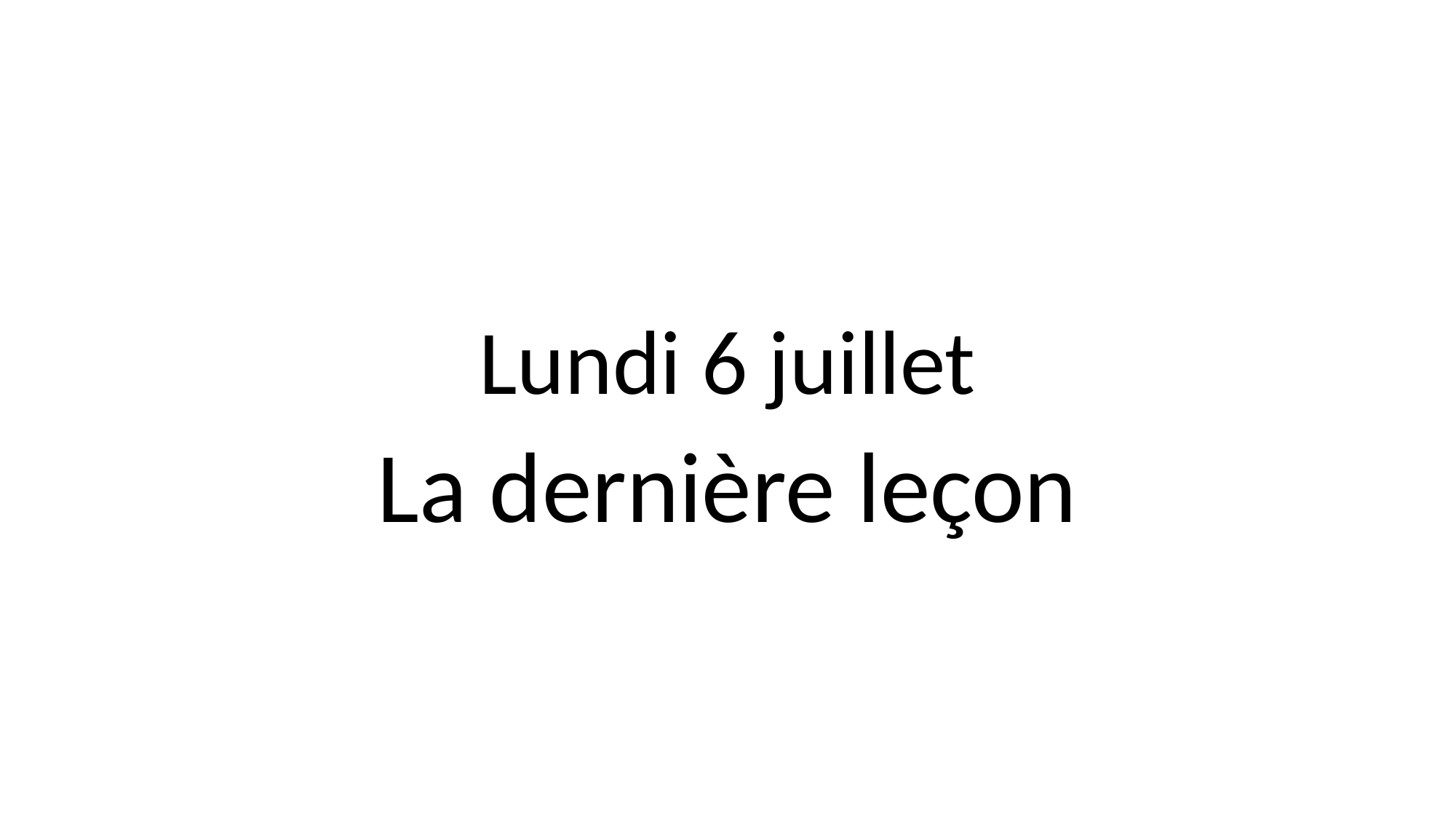

# Lundi 6 juillet
La dernière leçon